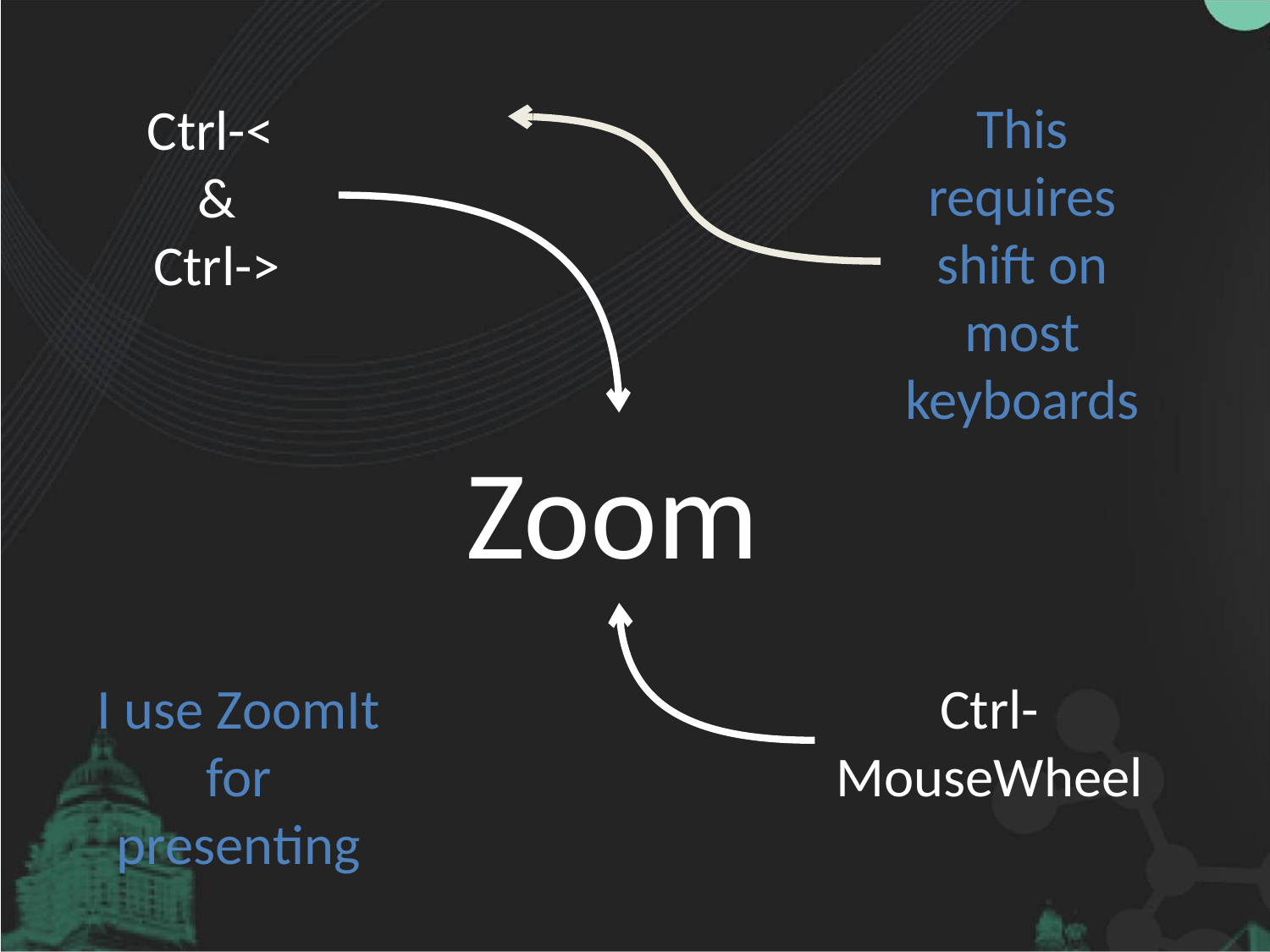

This requires shift on most keyboards
Ctrl-<
&
Ctrl->
# Zoom
I use ZoomIt for presenting
Ctrl-MouseWheel